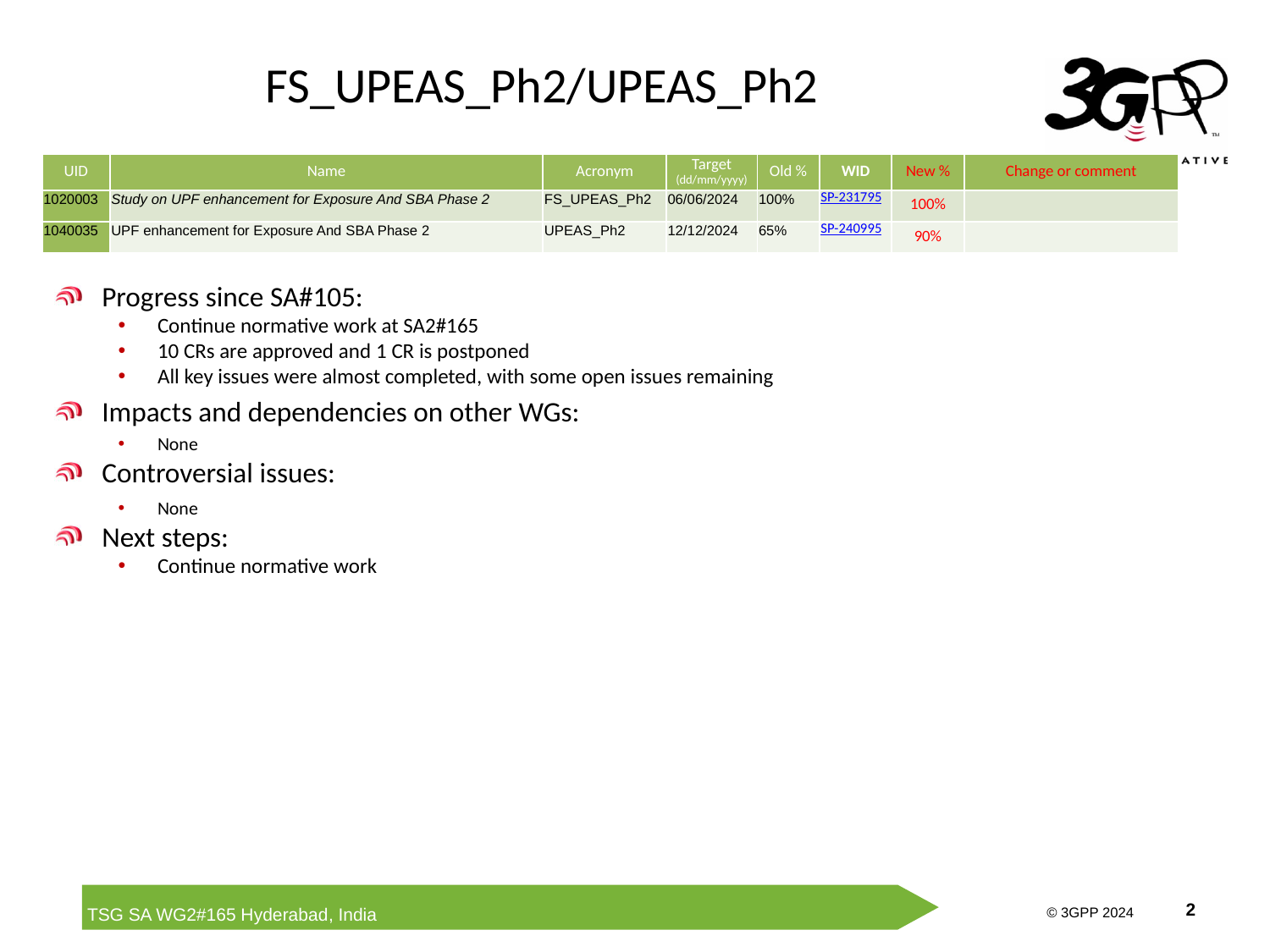

# FS_UPEAS_Ph2/UPEAS_Ph2
| UID | Name | Acronym | Target (dd/mm/yyyy) | Old % | WID | New % | Change or comment |
| --- | --- | --- | --- | --- | --- | --- | --- |
| 1020003 | Study on UPF enhancement for Exposure And SBA Phase 2 | FS\_UPEAS\_Ph2 | 06/06/2024 | 100% | SP-231795 | 100% |  |
| 1040035 | UPF enhancement for Exposure And SBA Phase 2 | UPEAS\_Ph2 | 12/12/2024 | 65% | SP-240995 | 90% |  |
Progress since SA#105:
Continue normative work at SA2#165
10 CRs are approved and 1 CR is postponed
All key issues were almost completed, with some open issues remaining
Impacts and dependencies on other WGs:
None
Controversial issues:
None
Next steps:
Continue normative work